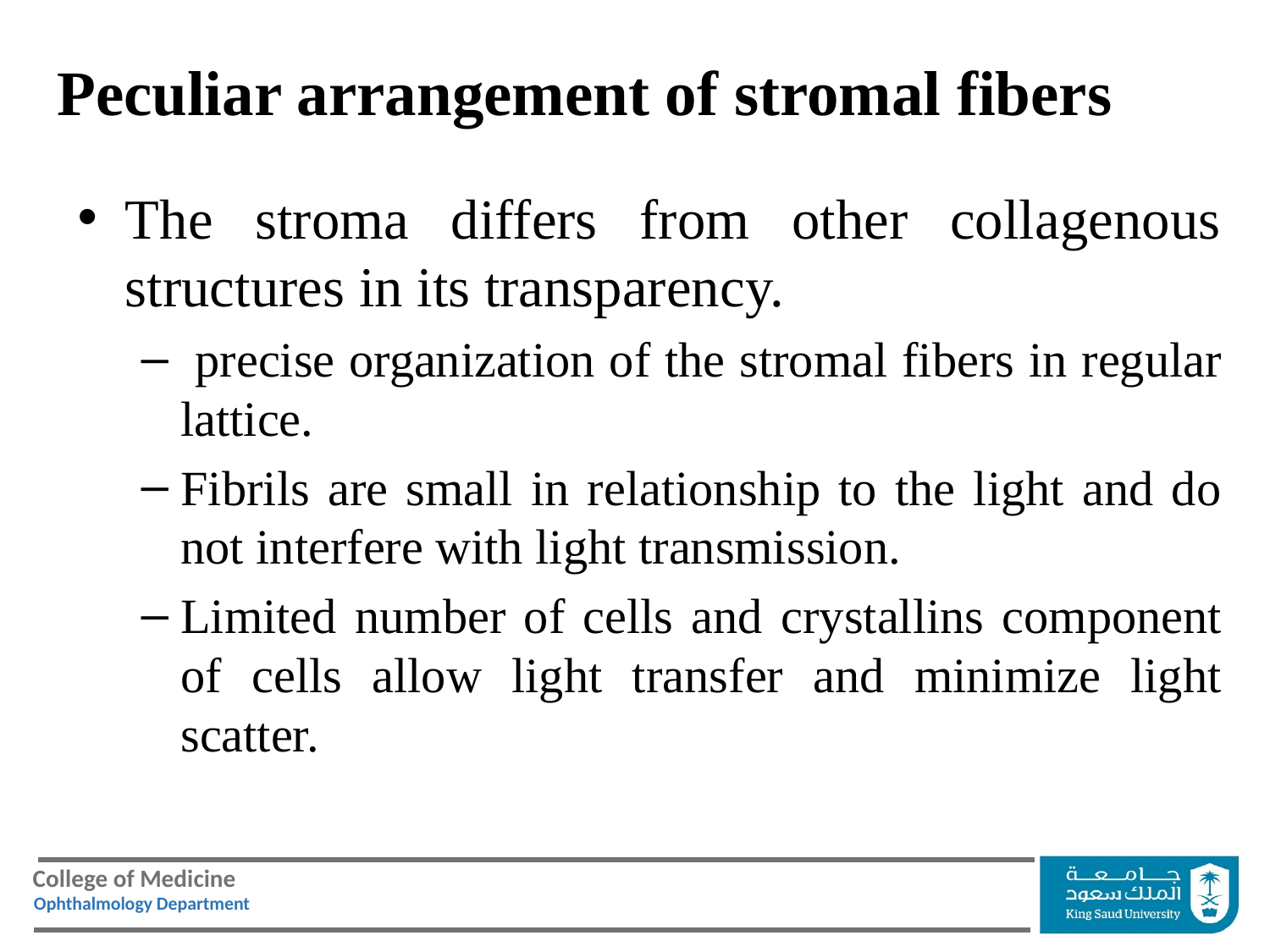

# Peculiar arrangement of stromal fibers
The stroma differs from other collagenous structures in its transparency.
 precise organization of the stromal fibers in regular lattice.
Fibrils are small in relationship to the light and do not interfere with light transmission.
Limited number of cells and crystallins component of cells allow light transfer and minimize light scatter.